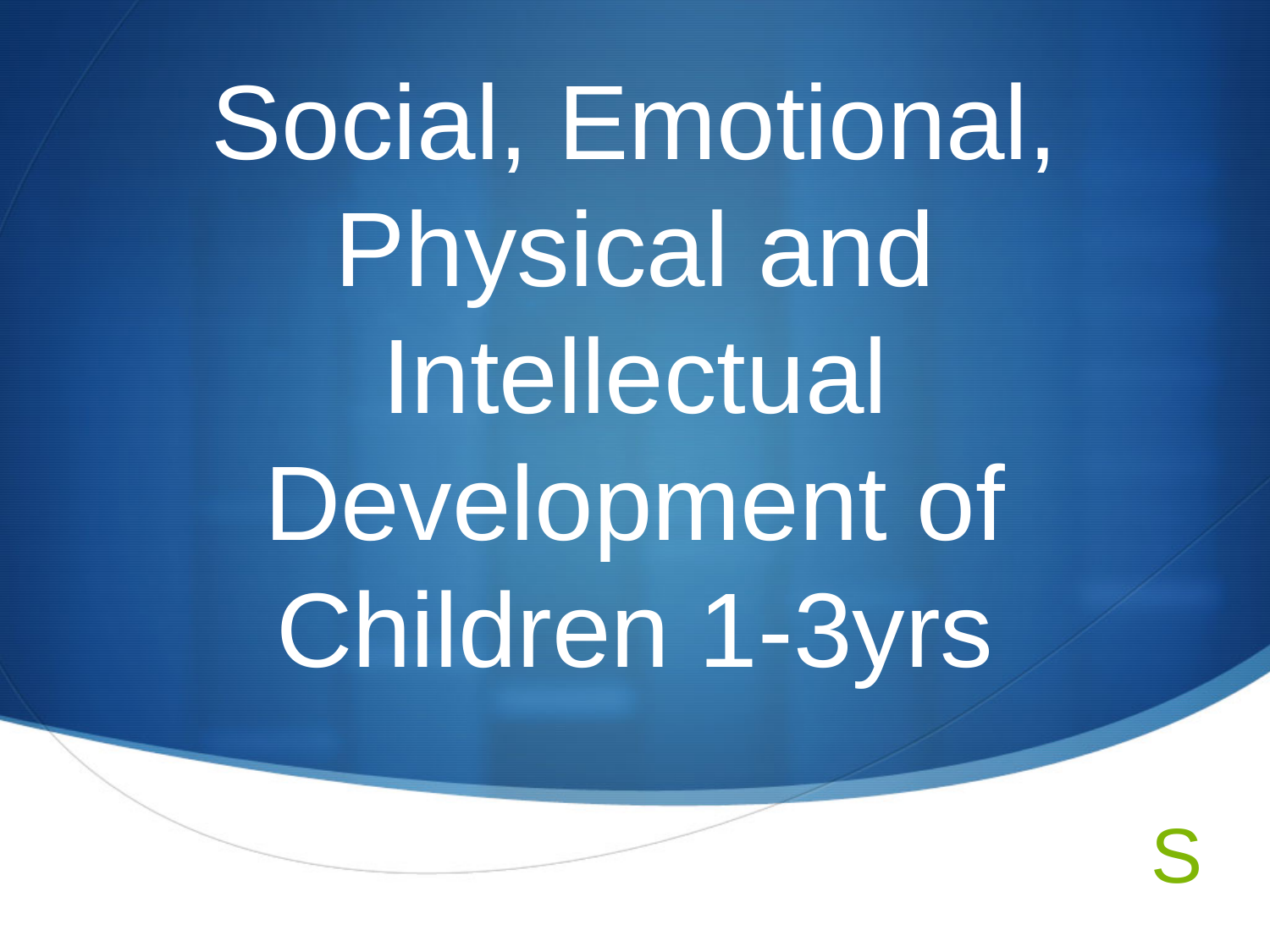

# Social, Emotional, Physical and Intellectual Development of Children 1-3yrs